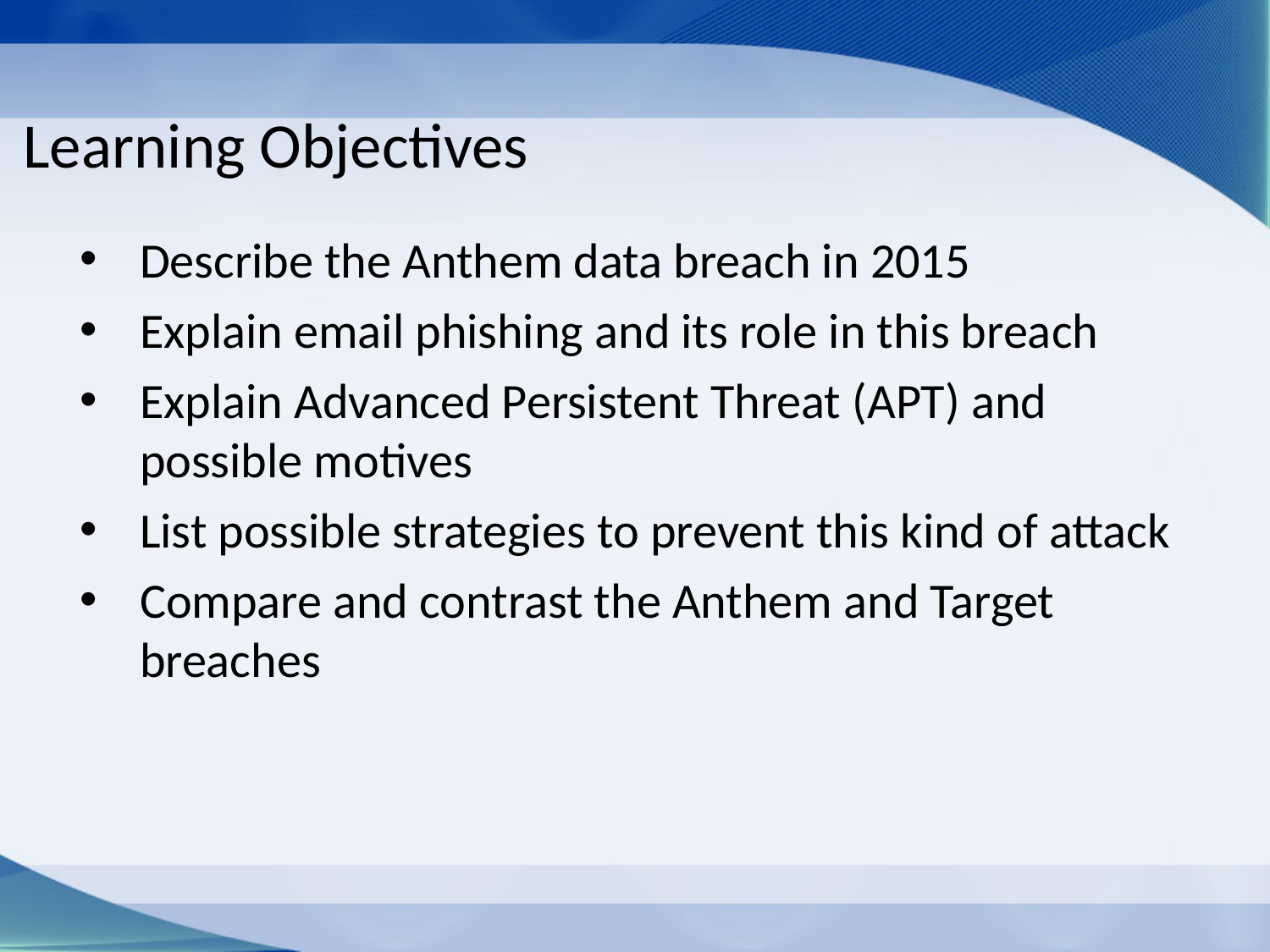

# Learning Objectives
Describe the Anthem data breach in 2015
Explain email phishing and its role in this breach
Explain Advanced Persistent Threat (APT) and possible motives
List possible strategies to prevent this kind of attack
Compare and contrast the Anthem and Target breaches